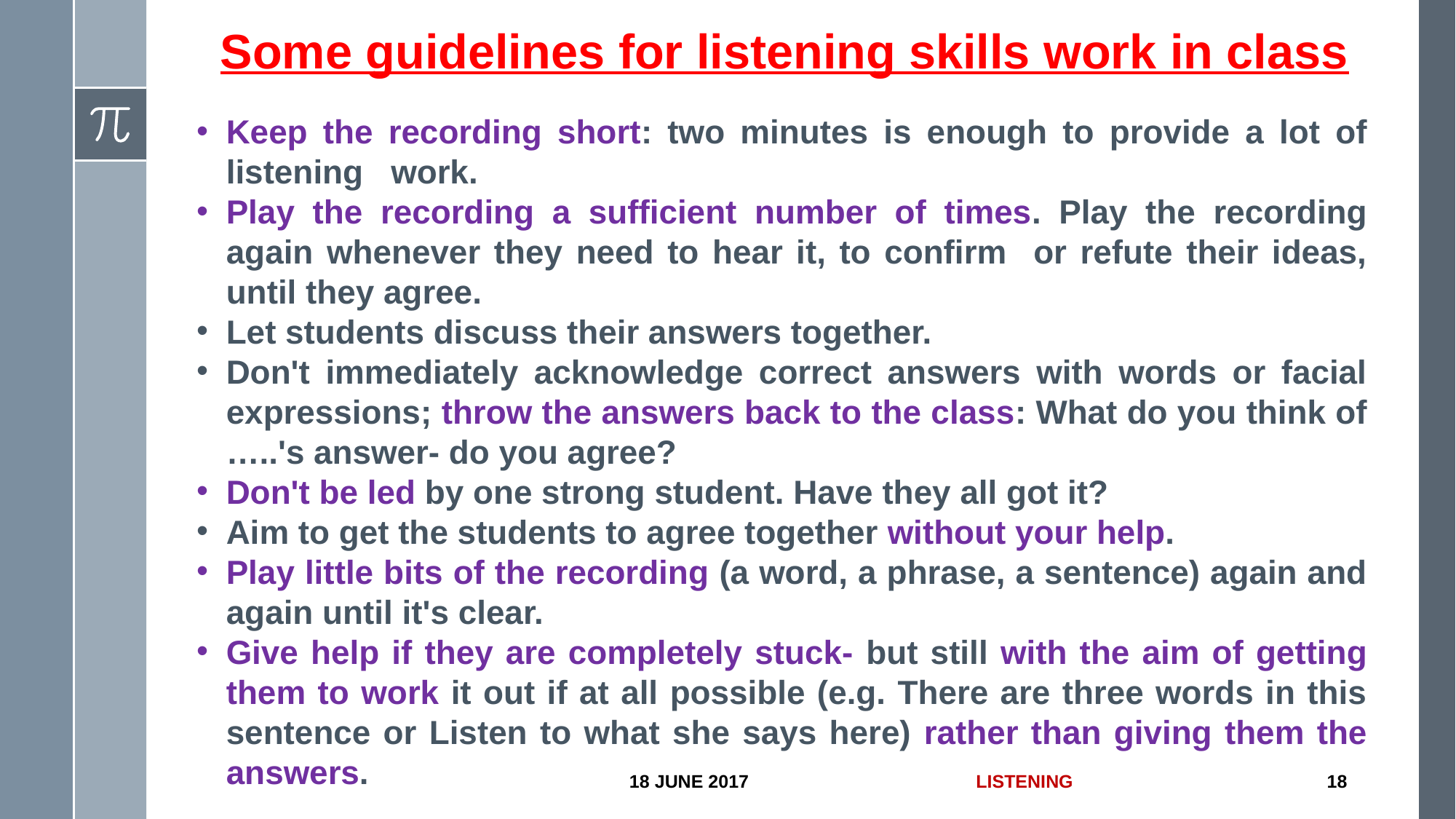

# Some guidelines for listening skills work in class
Keep the recording short: two minutes is enough to provide a lot of listening   work.
Play the recording a sufficient number of times. Play the recording again whenever they need to hear it, to confirm  or refute their ideas, until they agree.
Let students discuss their answers together.
Don't immediately acknowledge correct answers with words or facial expressions; throw the answers back to the class: What do you think of …..'s answer- do you agree?
Don't be led by one strong student. Have they all got it?
Aim to get the students to agree together without your help.
Play little bits of the recording (a word, a phrase, a sentence) again and again until it's clear.
Give help if they are completely stuck- but still with the aim of getting them to work it out if at all possible (e.g. There are three words in this sentence or Listen to what she says here) rather than giving them the answers.
18 June 2017
Listening
18